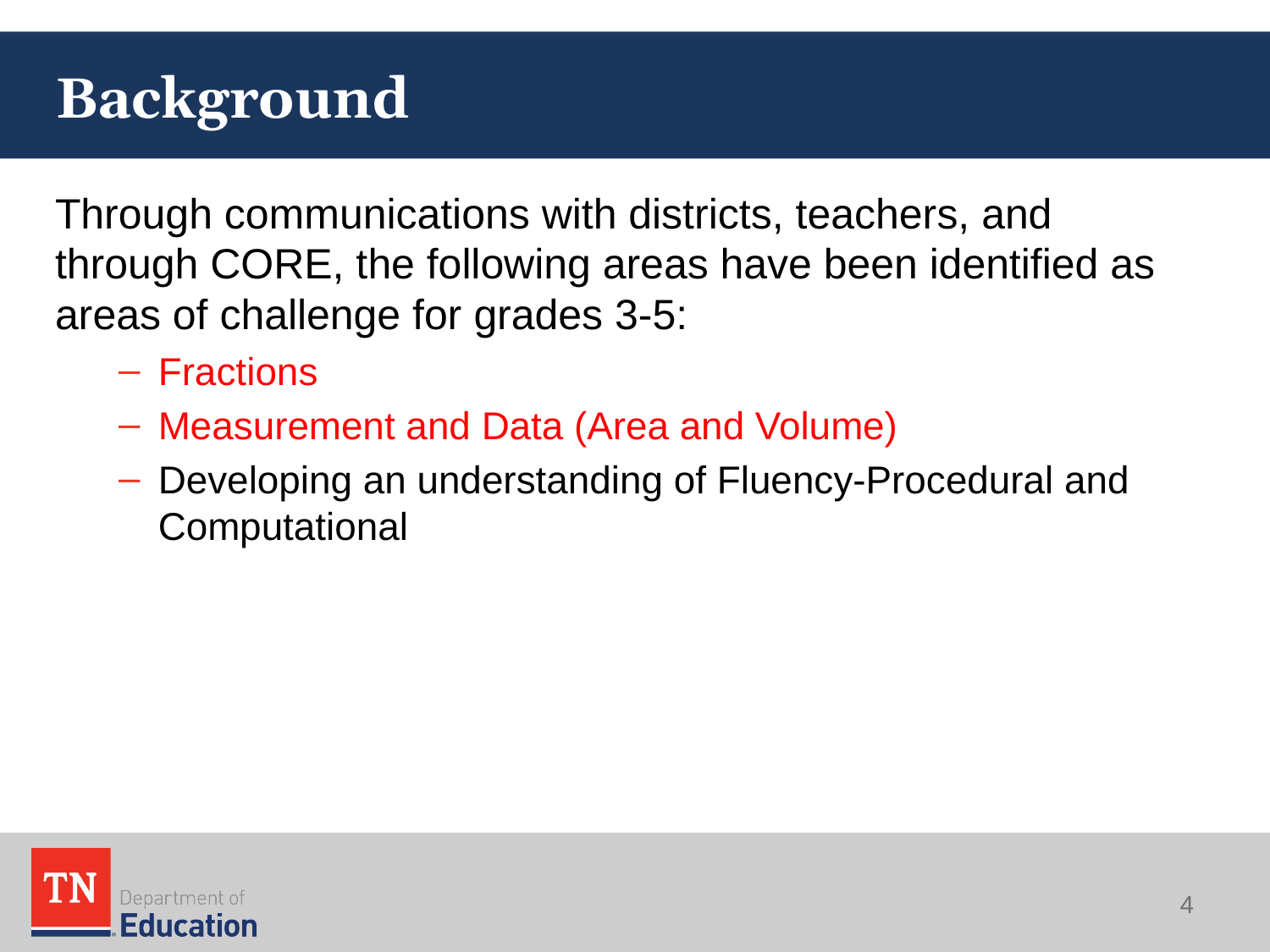

# Background
Through communications with districts, teachers, and through CORE, the following areas have been identified as areas of challenge for grades 3-5:
Fractions
Measurement and Data (Area and Volume)
Developing an understanding of Fluency-Procedural and Computational
4